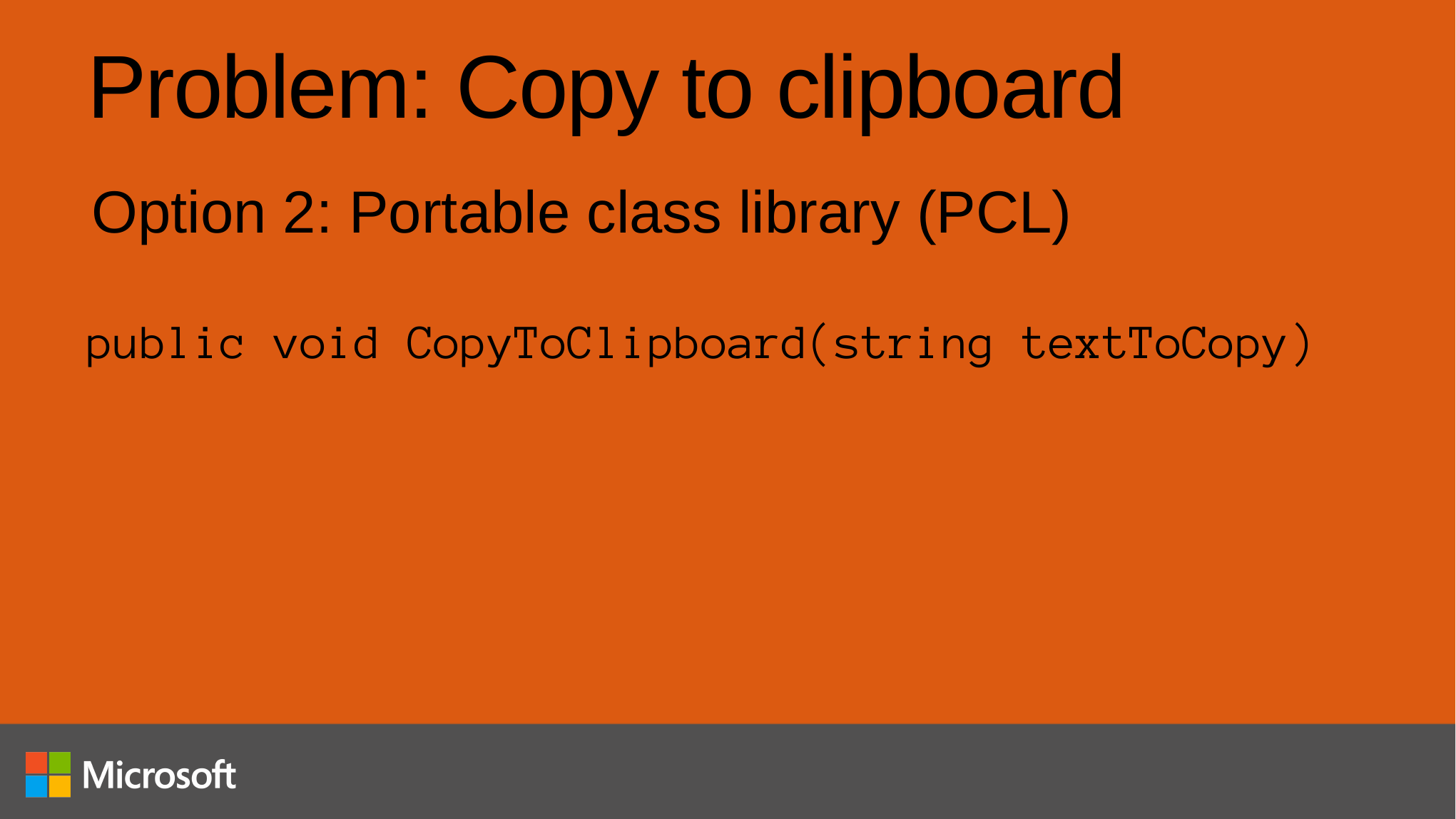

# Problem: Copy to clipboard
Option 2: Portable class library (PCL)

public void CopyToClipboard(string textToCopy)